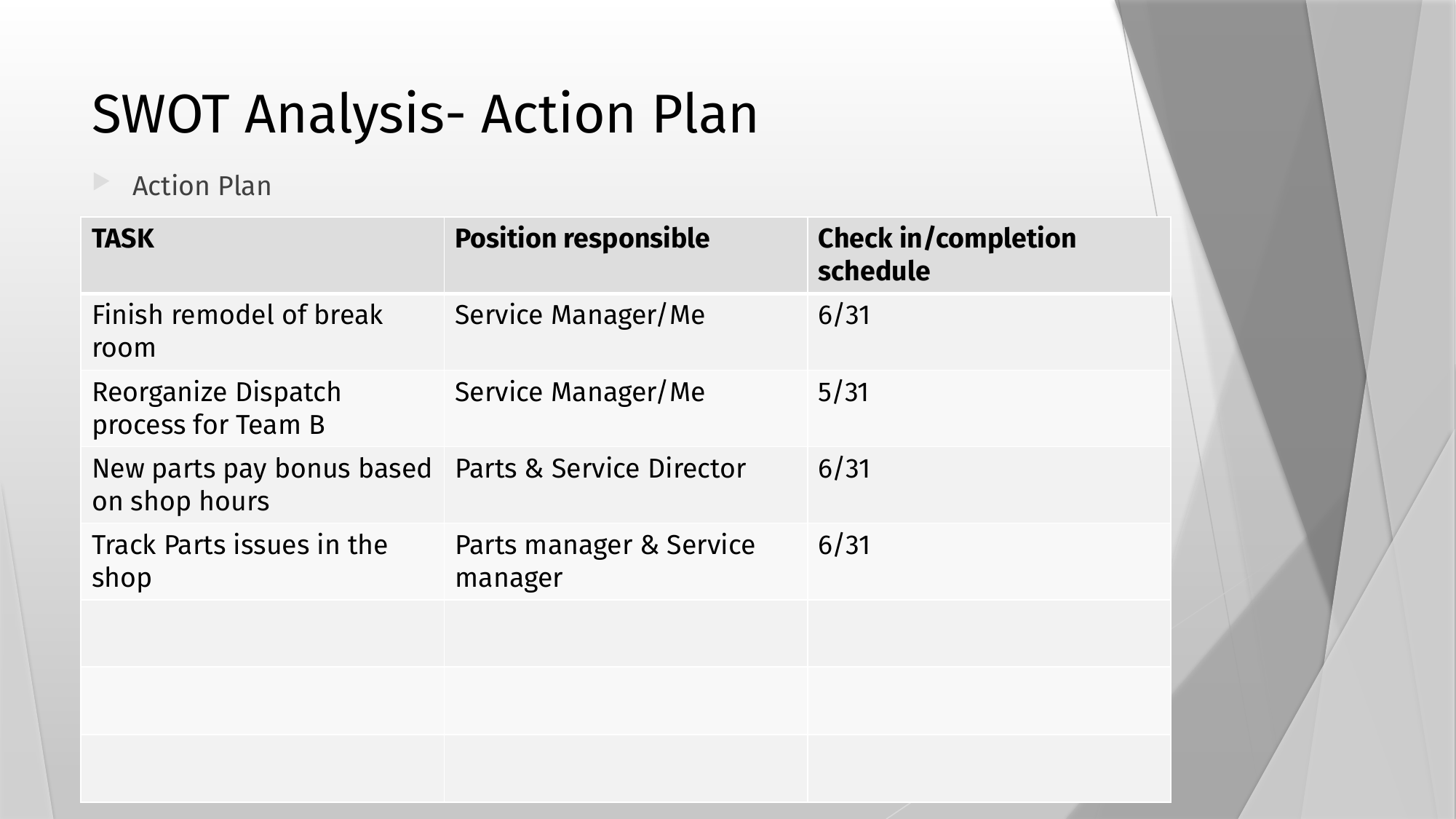

# SWOT Analysis- Action Plan
Action Plan

| TASK | Position responsible | Check in/completion schedule |
| --- | --- | --- |
| Finish remodel of break room | Service Manager/Me | 6/31 |
| Reorganize Dispatch process for Team B | Service Manager/Me | 5/31 |
| New parts pay bonus based on shop hours | Parts & Service Director | 6/31 |
| Track Parts issues in the shop | Parts manager & Service manager | 6/31 |
|  |  |  |
|  |  |  |
|  |  |  |